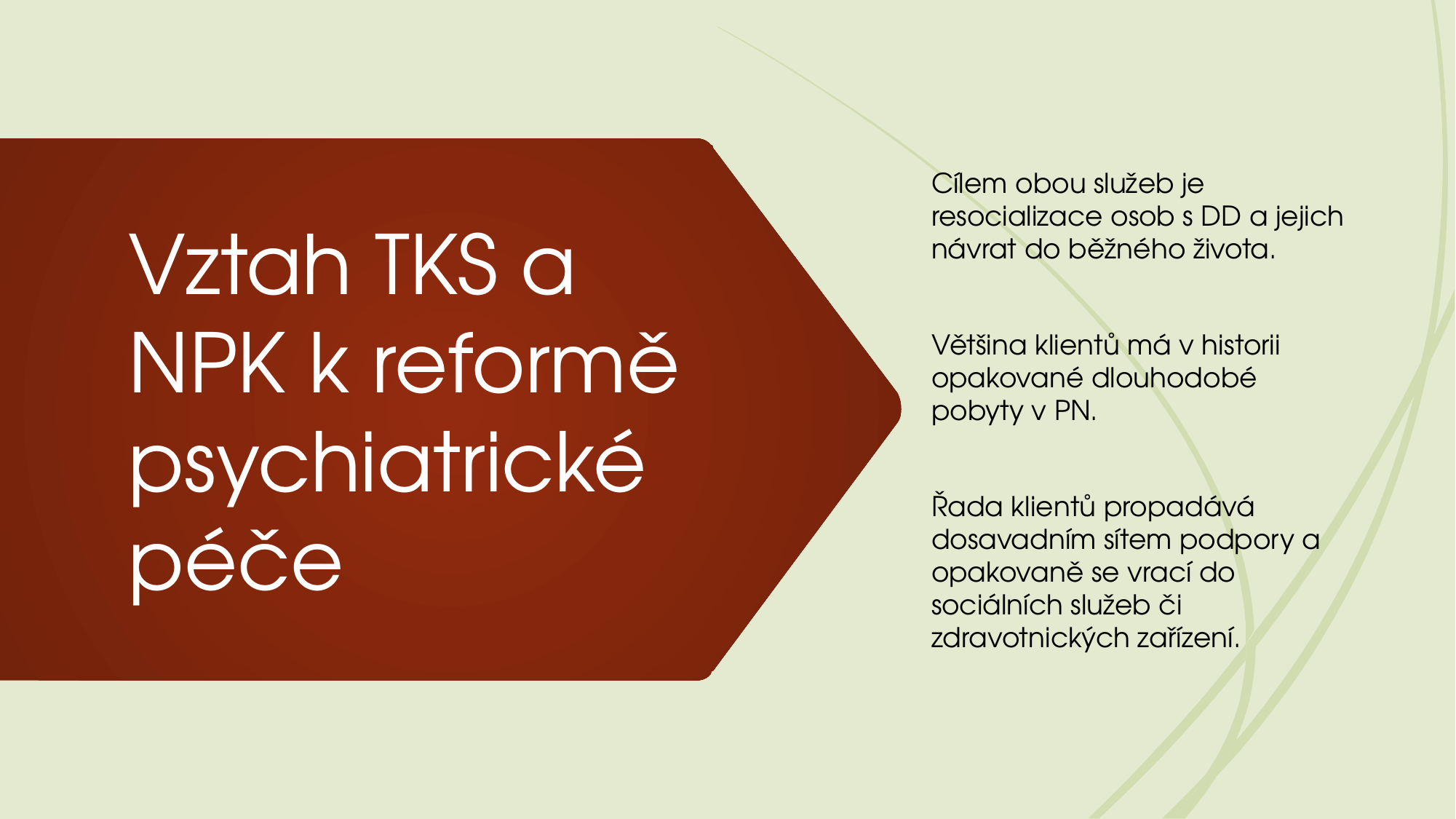

Cílem obou služeb je resocializace osob s DD a jejich návrat do běžného života.

Většina klientů má v historii opakované dlouhodobé pobyty v PN.

Řada klientů propadává dosavadním sítem podpory a opakovaně se vrací do sociálních služeb či zdravotnických zařízení.

# Vztah TKS a NPK k reformě psychiatrické péče